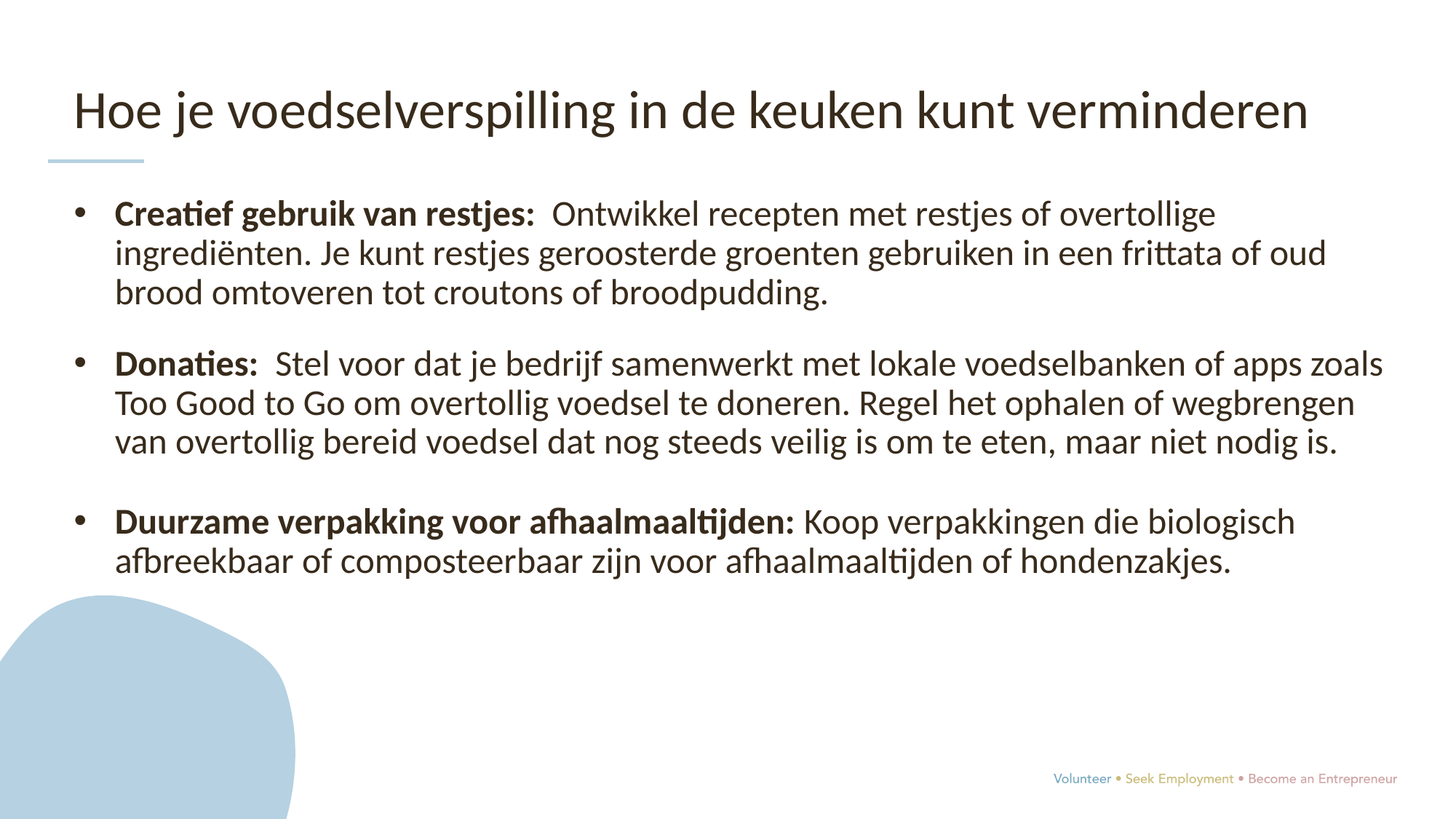

Hoe je voedselverspilling in de keuken kunt verminderen

Creatief gebruik van restjes:  Ontwikkel recepten met restjes of overtollige ingrediënten. Je kunt restjes geroosterde groenten gebruiken in een frittata of oud brood omtoveren tot croutons of broodpudding.

Donaties:  Stel voor dat je bedrijf samenwerkt met lokale voedselbanken of apps zoals Too Good to Go om overtollig voedsel te doneren. Regel het ophalen of wegbrengen van overtollig bereid voedsel dat nog steeds veilig is om te eten, maar niet nodig is.

Duurzame verpakking voor afhaalmaaltijden: Koop verpakkingen die biologisch afbreekbaar of composteerbaar zijn voor afhaalmaaltijden of hondenzakjes.